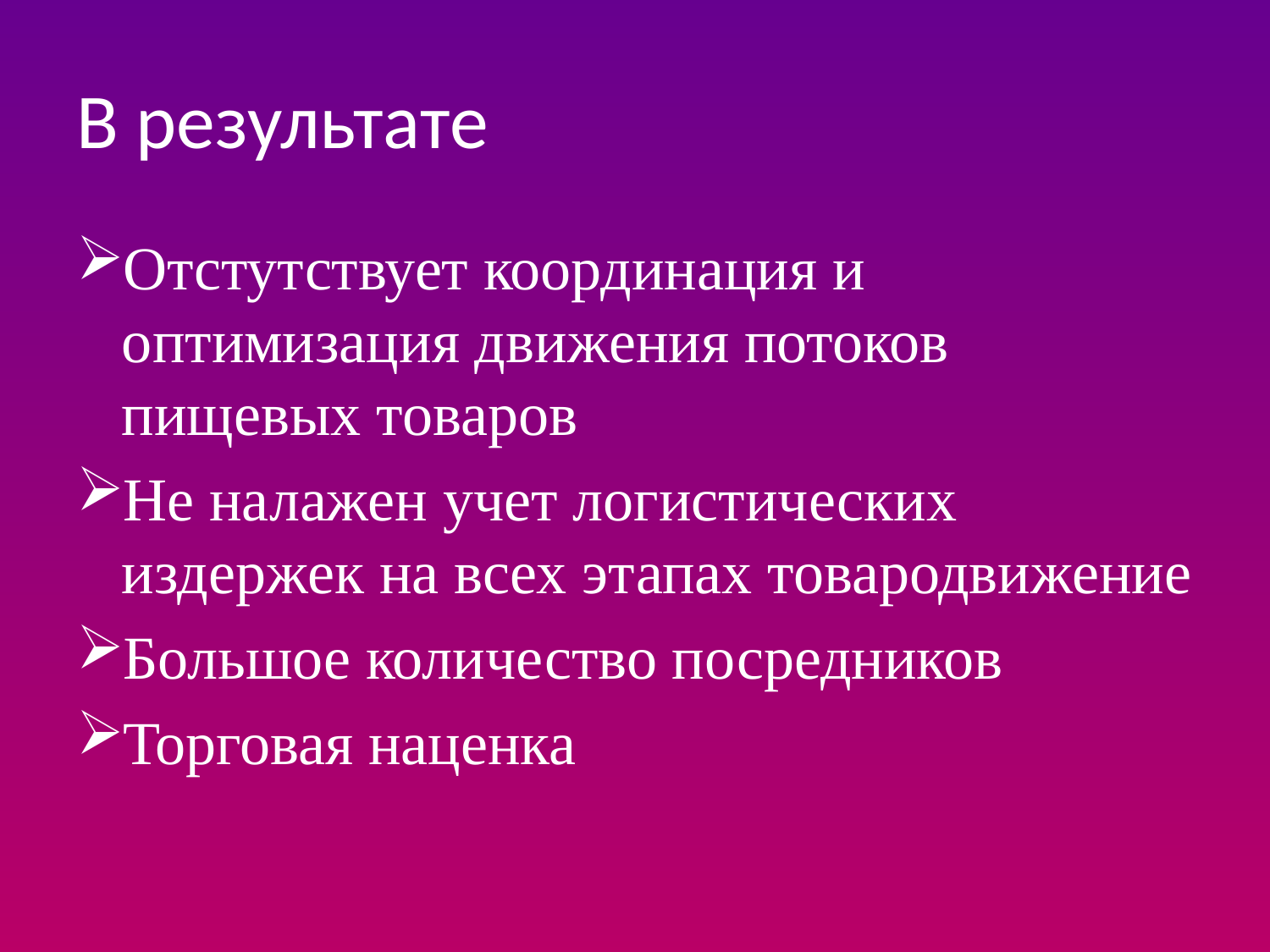

# В результате
Отстутствует координация и оптимизация движения потоков пищевых товаров
Не налажен учет логистических издержек на всех этапах товародвижение
Большое количество посредников
Торговая наценка